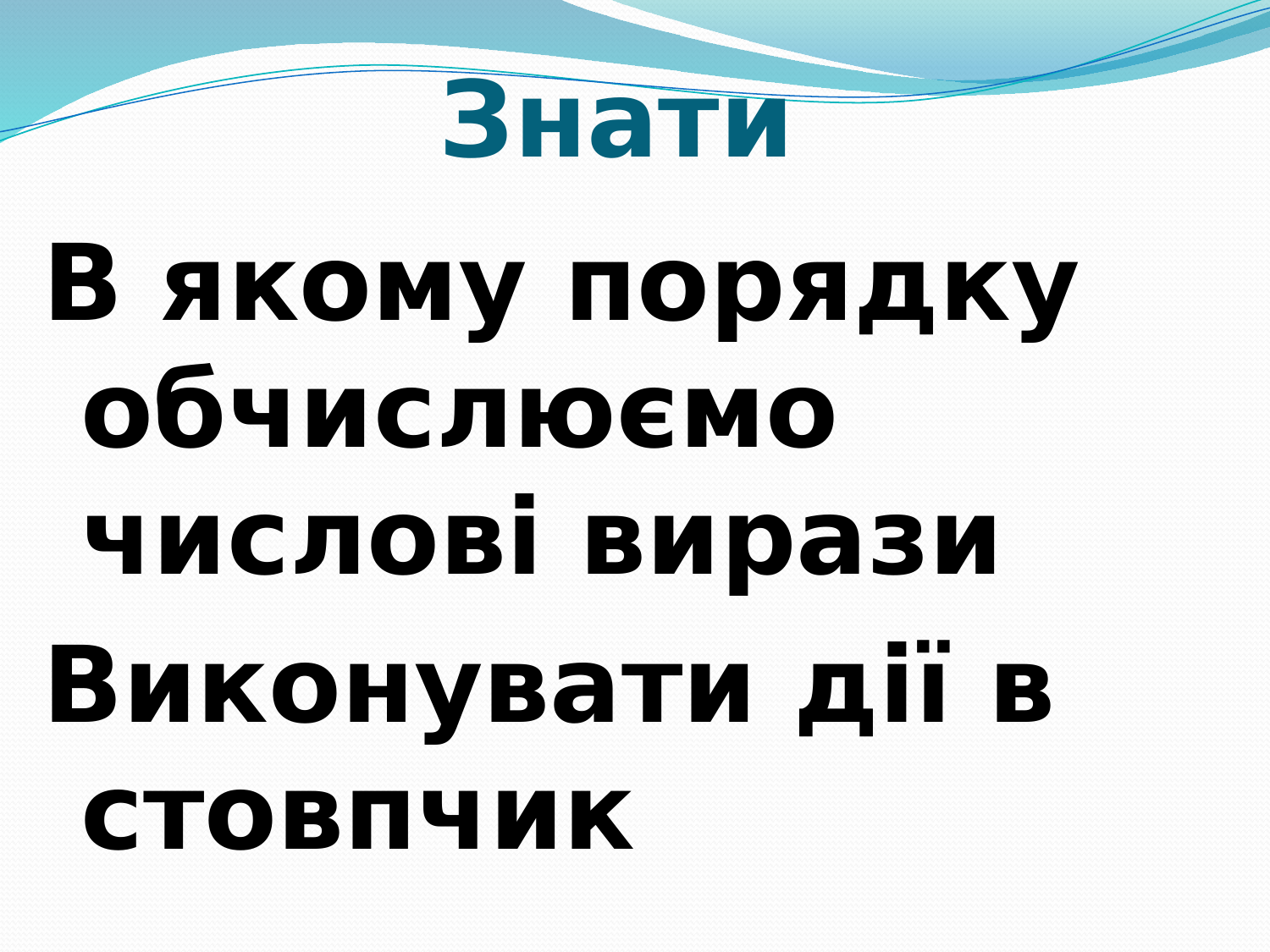

# Знати
В якому порядку обчислюємо числові вирази
Виконувати дії в стовпчик